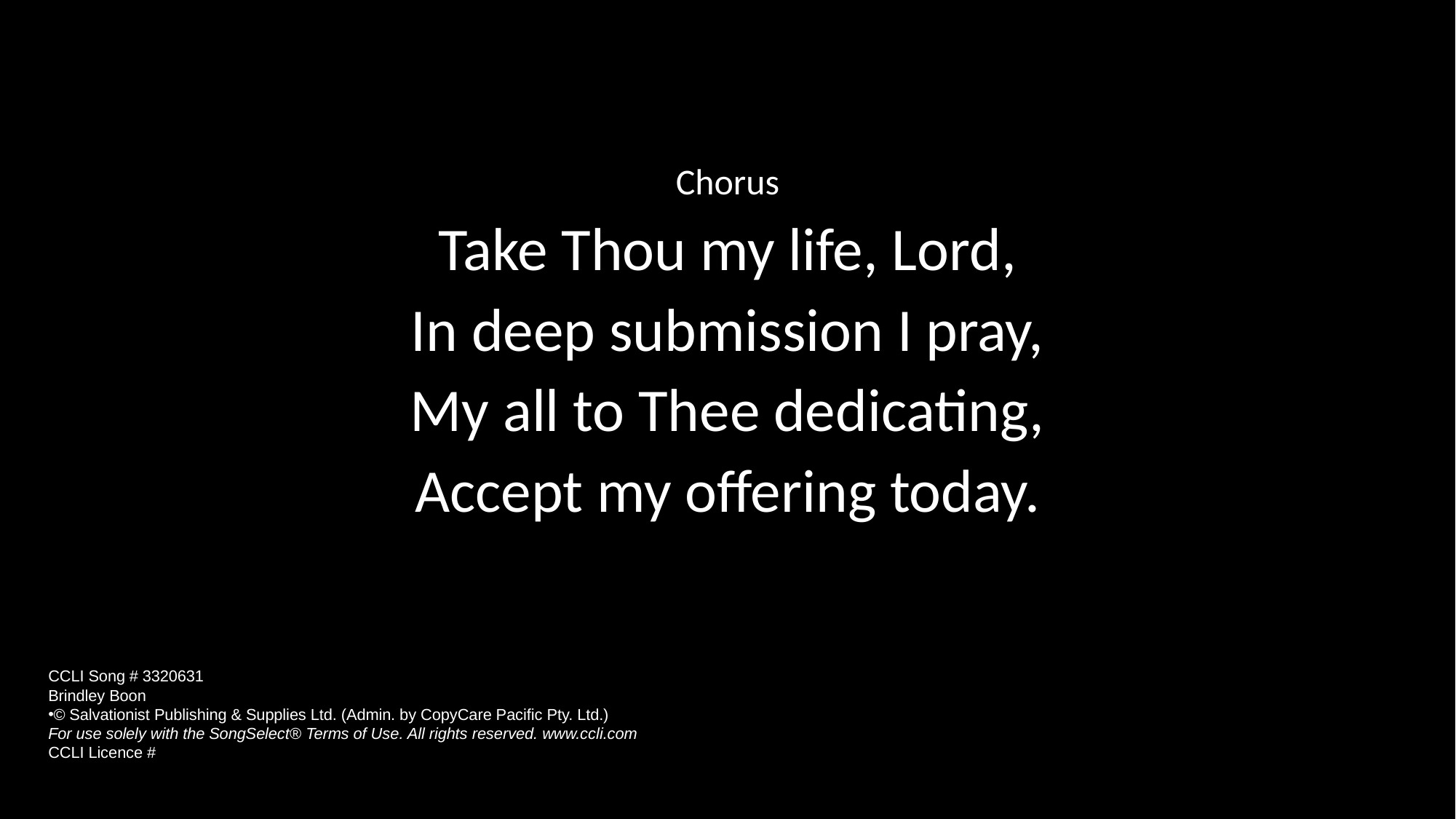

Chorus
Take Thou my life, Lord,
In deep submission I pray,
My all to Thee dedicating,
Accept my offering today.
CCLI Song # 3320631
Brindley Boon
© Salvationist Publishing & Supplies Ltd. (Admin. by CopyCare Pacific Pty. Ltd.)
For use solely with the SongSelect® Terms of Use. All rights reserved. www.ccli.com
CCLI Licence #